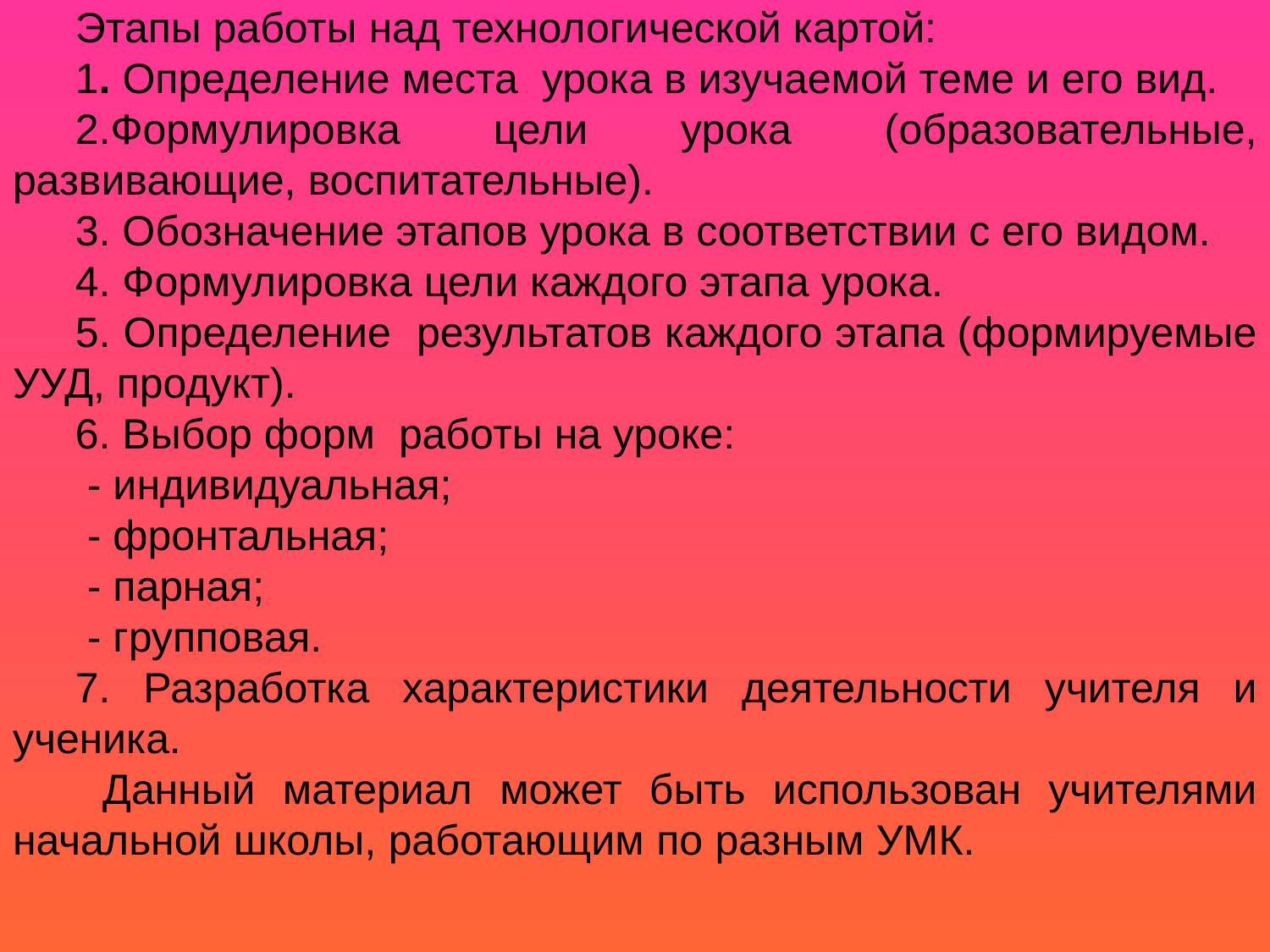

Этапы работы над технологической картой:
1. Определение места  урока в изучаемой теме и его вид.
2.Формулировка цели урока (образовательные, развивающие, воспитательные).
3. Обозначение этапов урока в соответствии с его видом.
4. Формулировка цели каждого этапа урока.
5. Определение  результатов каждого этапа (формируемые УУД, продукт).
6. Выбор форм  работы на уроке:
 - индивидуальная;
 - фронтальная;
 - парная;
 - групповая.
7. Разработка характеристики деятельности учителя и ученика.
 Данный материал может быть использован учителями начальной школы, работающим по разным УМК.